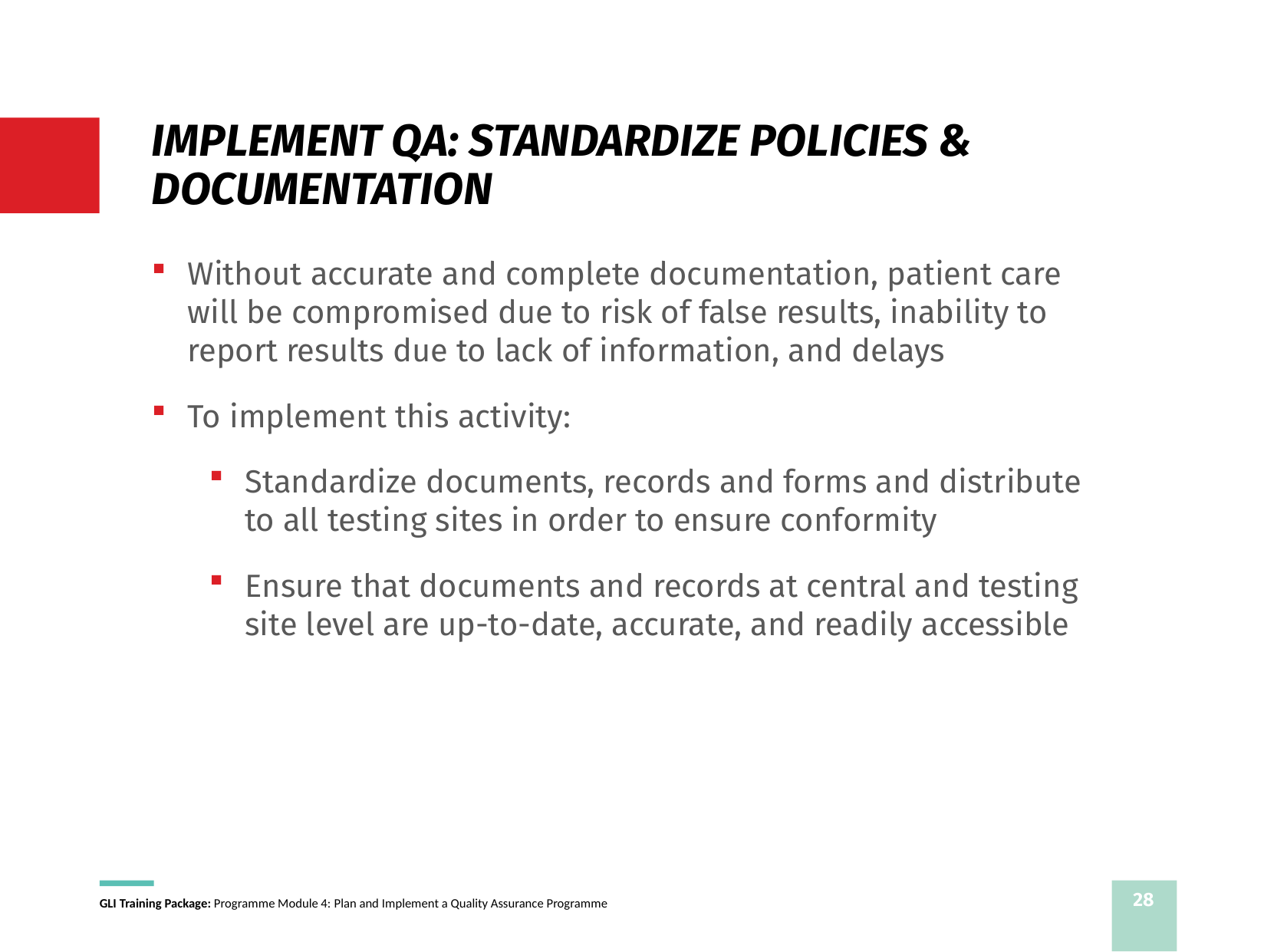

# IMPLEMENT QA: STANDARDIZE POLICIES & DOCUMENTATION
Without accurate and complete documentation, patient care will be compromised due to risk of false results, inability to report results due to lack of information, and delays
To implement this activity:
Standardize documents, records and forms and distribute to all testing sites in order to ensure conformity
Ensure that documents and records at central and testing site level are up-to-date, accurate, and readily accessible